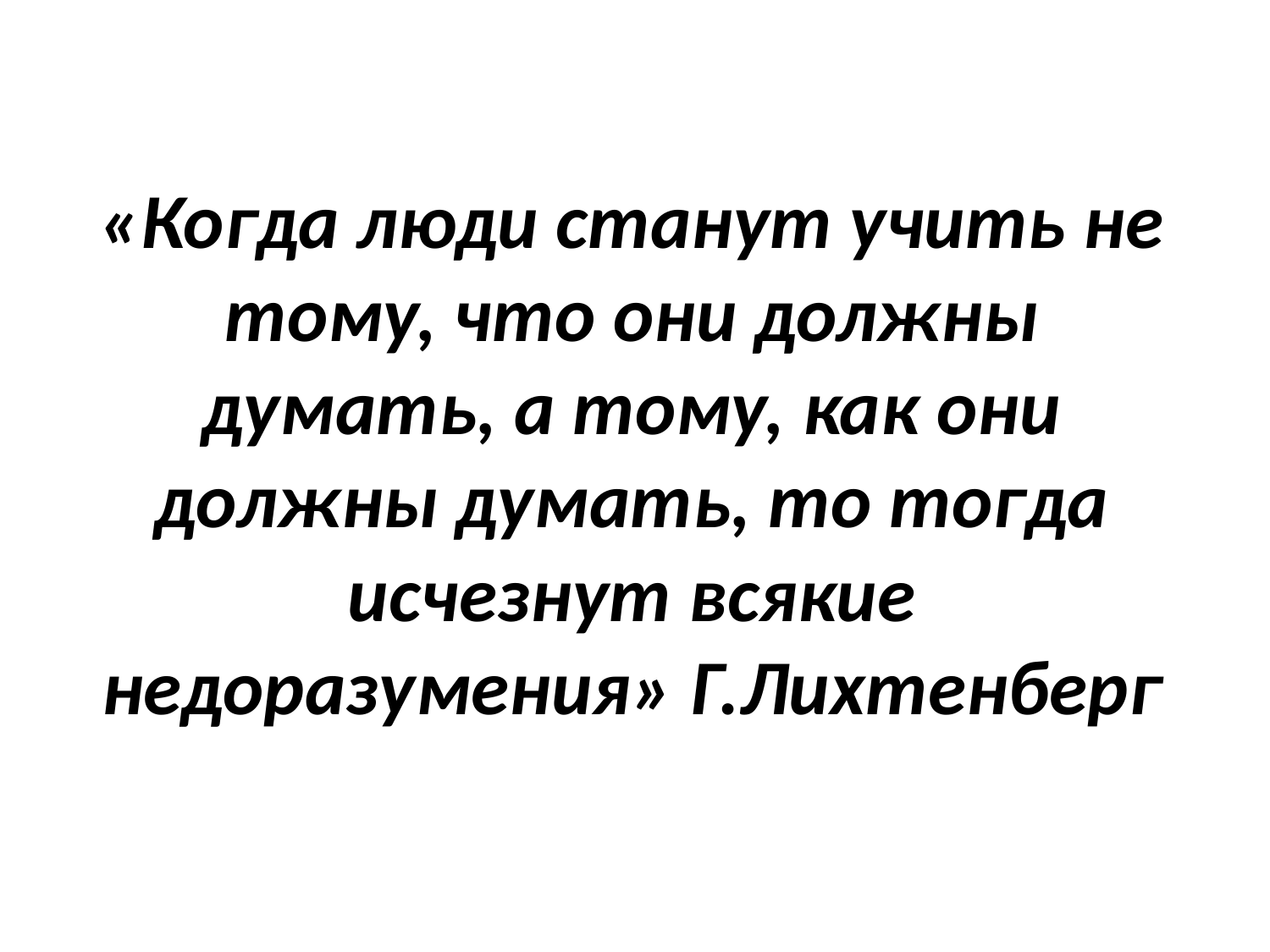

# «Когда люди станут учить не тому, что они должны думать, а тому, как они должны думать, то тогда исчезнут всякие недоразумения» Г.Лихтенберг